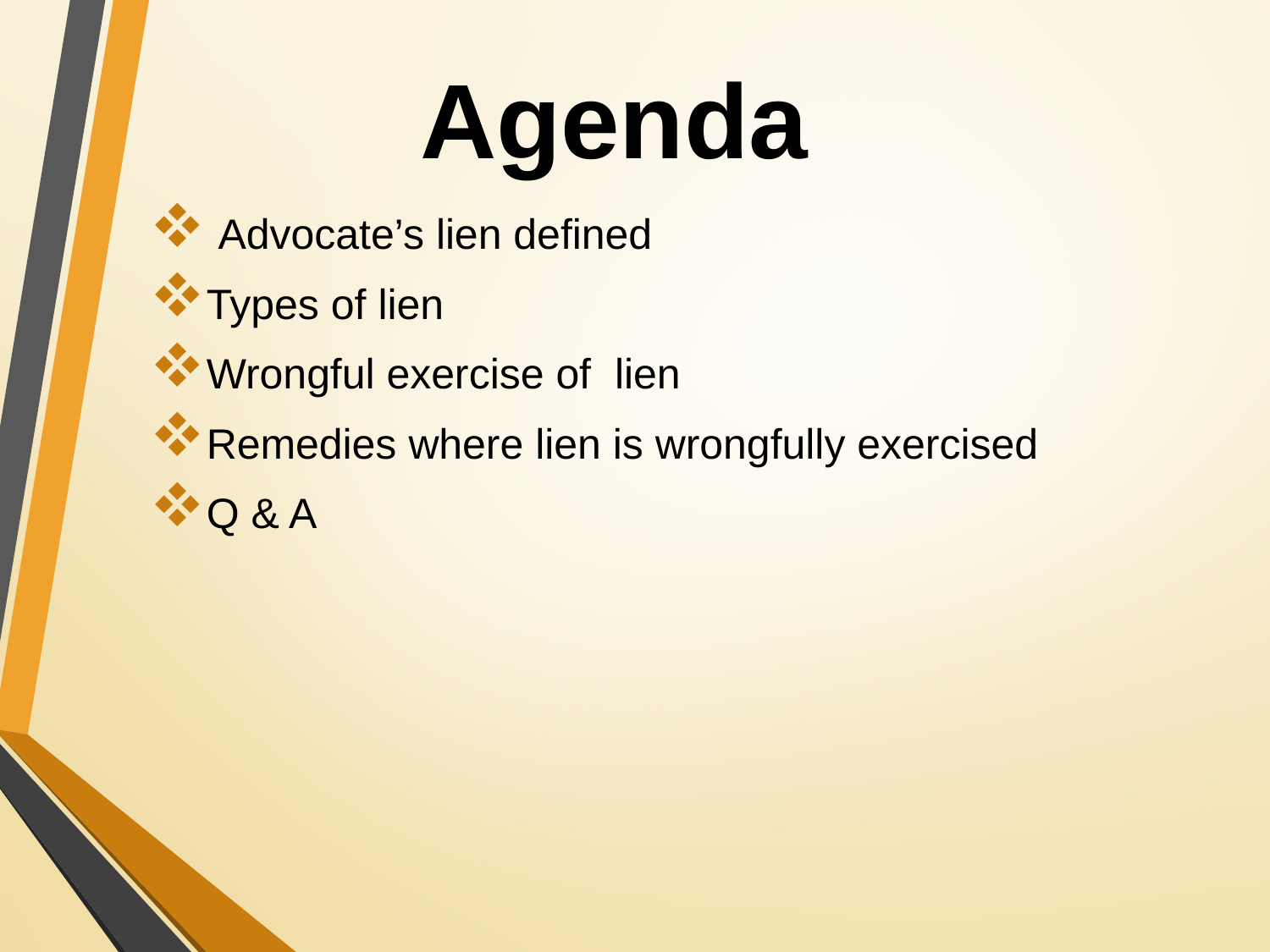

# Agenda
 Advocate’s lien defined
Types of lien
Wrongful exercise of  lien
Remedies where lien is wrongfully exercised
Q & A